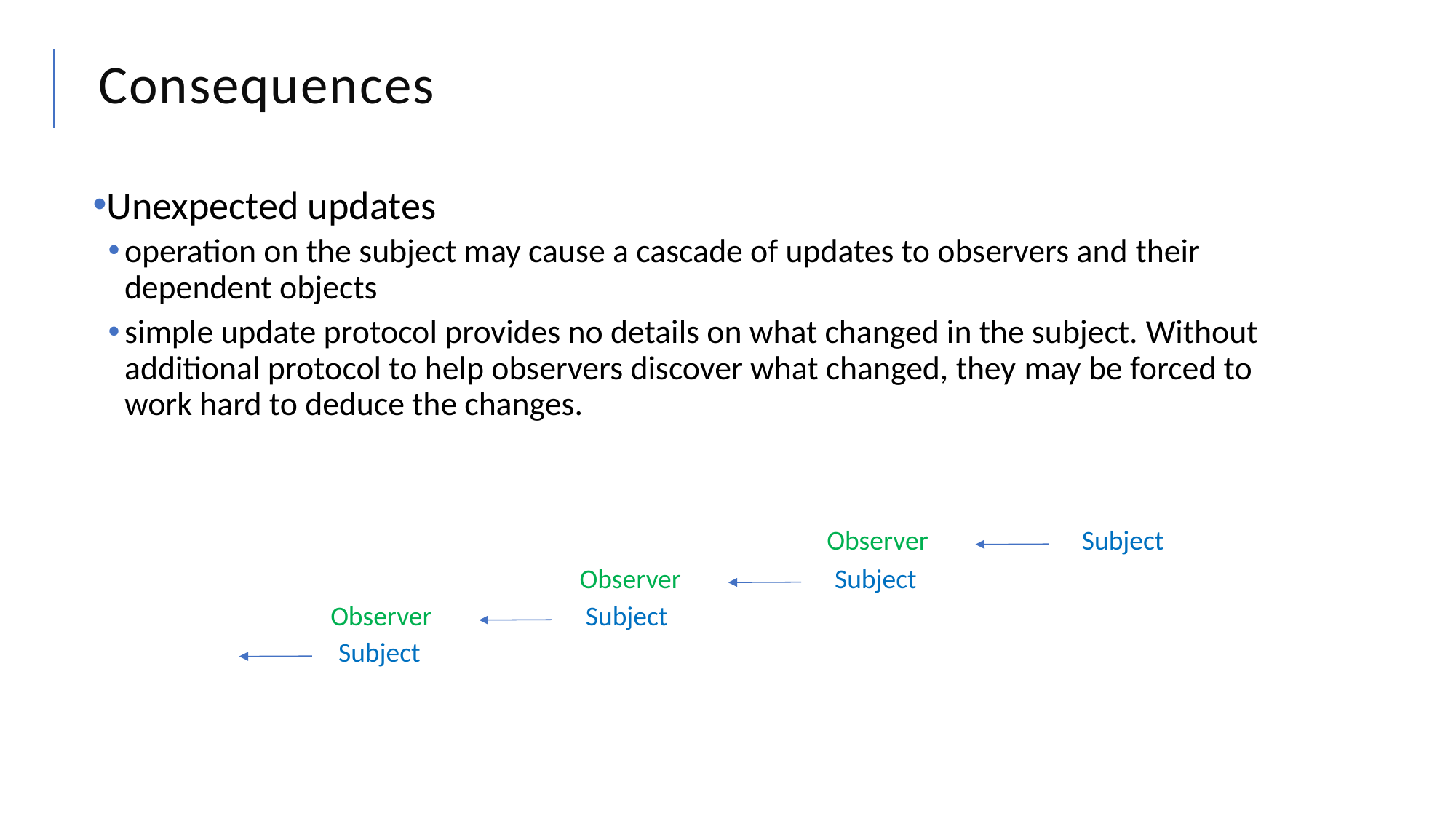

# Consequences
Unexpected updates
operation on the subject may cause a cascade of updates to observers and their dependent objects
simple update protocol provides no details on what changed in the subject. Without additional protocol to help observers discover what changed, they may be forced to work hard to deduce the changes.

Observer
Subject
Observer
Subject
Observer
Subject
Subject